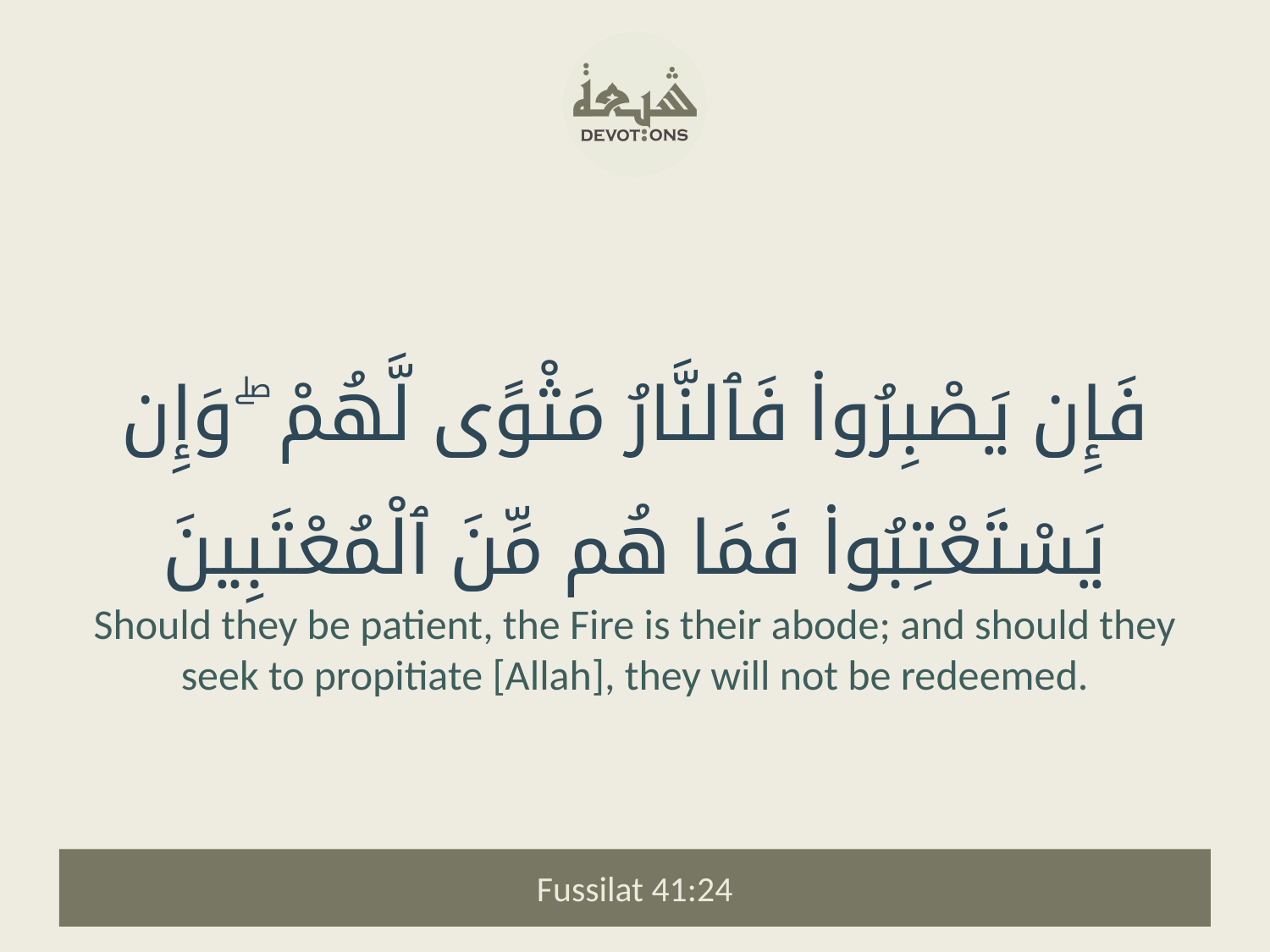

فَإِن يَصْبِرُوا۟ فَٱلنَّارُ مَثْوًى لَّهُمْ ۖ وَإِن يَسْتَعْتِبُوا۟ فَمَا هُم مِّنَ ٱلْمُعْتَبِينَ
Should they be patient, the Fire is their abode; and should they seek to propitiate [Allah], they will not be redeemed.
Fussilat 41:24